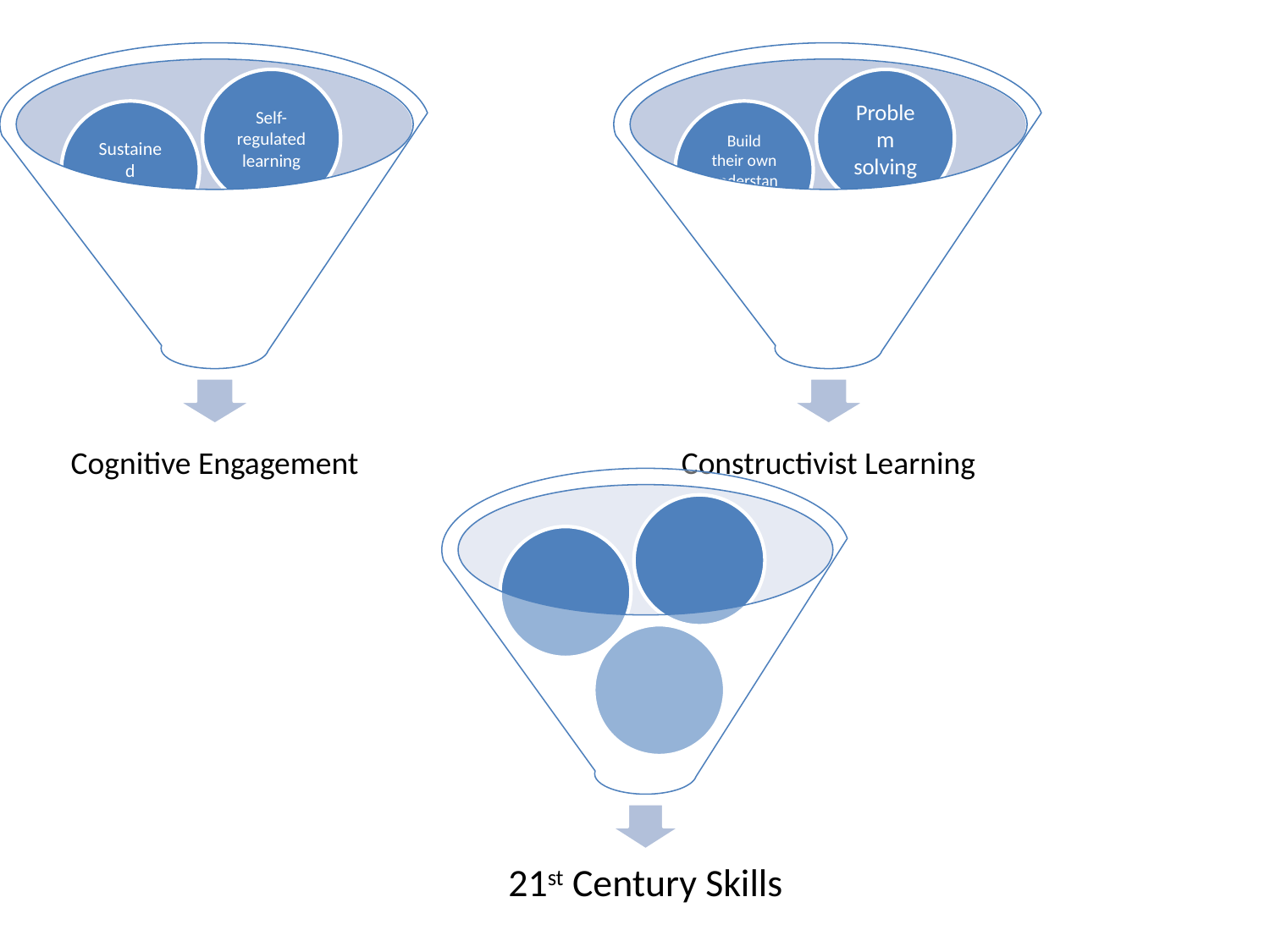

Self-regulated learning
Sustained attention
Requires thinking and analysis
Cognitive Engagement
Problem solving
Build their own understanding
Connects knowledge from personal experiences
Constructivist Learning
21st Century Skills